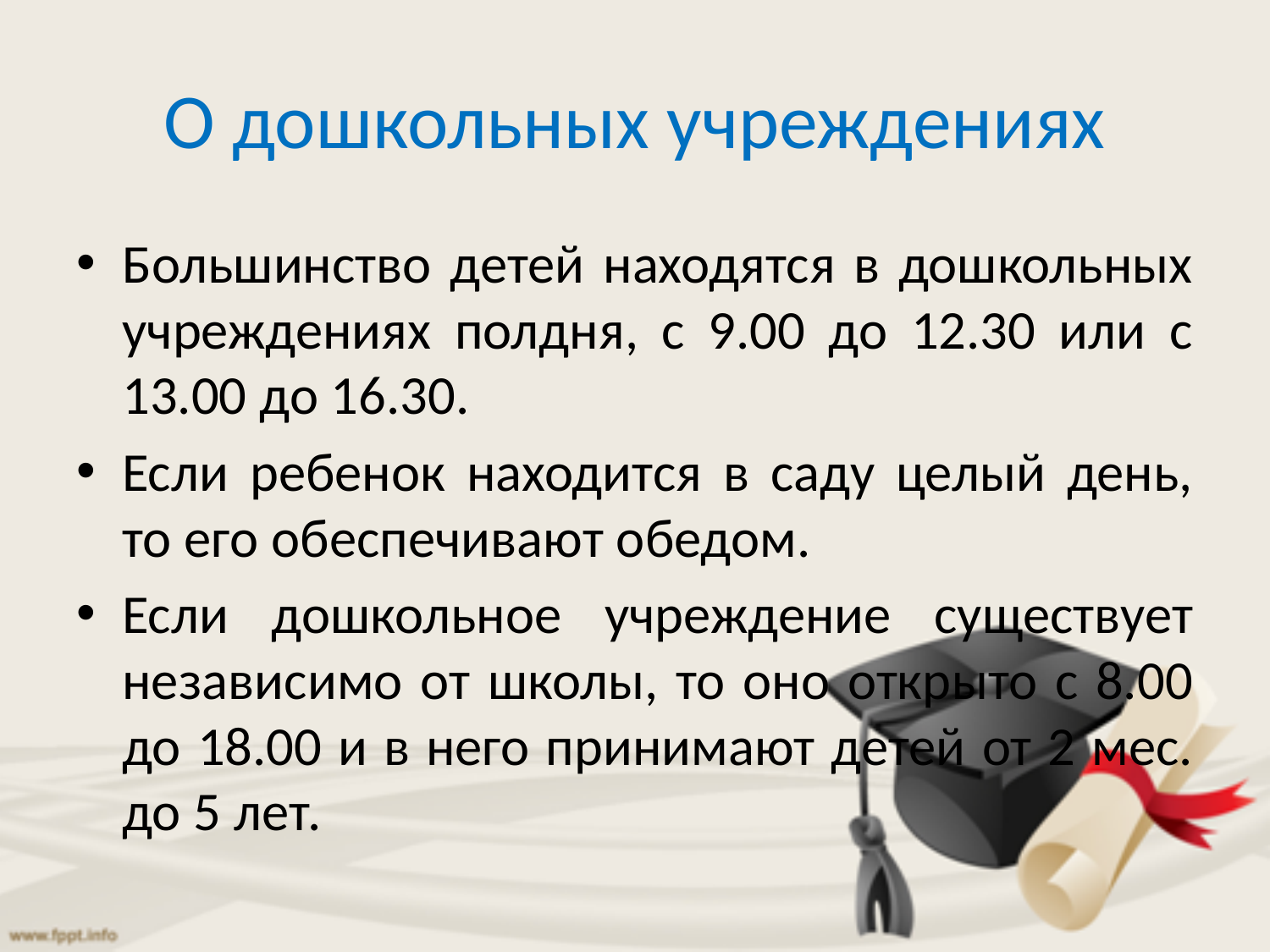

# О дошкольных учреждениях
Большинство детей находятся в дошкольных учреждениях полдня, с 9.00 до 12.30 или с 13.00 до 16.30.
Если ребенок находится в саду целый день, то его обеспечивают обедом.
Если дошкольное учреждение существует независимо от школы, то оно открыто с 8.00 до 18.00 и в него принимают детей от 2 мес. до 5 лет.